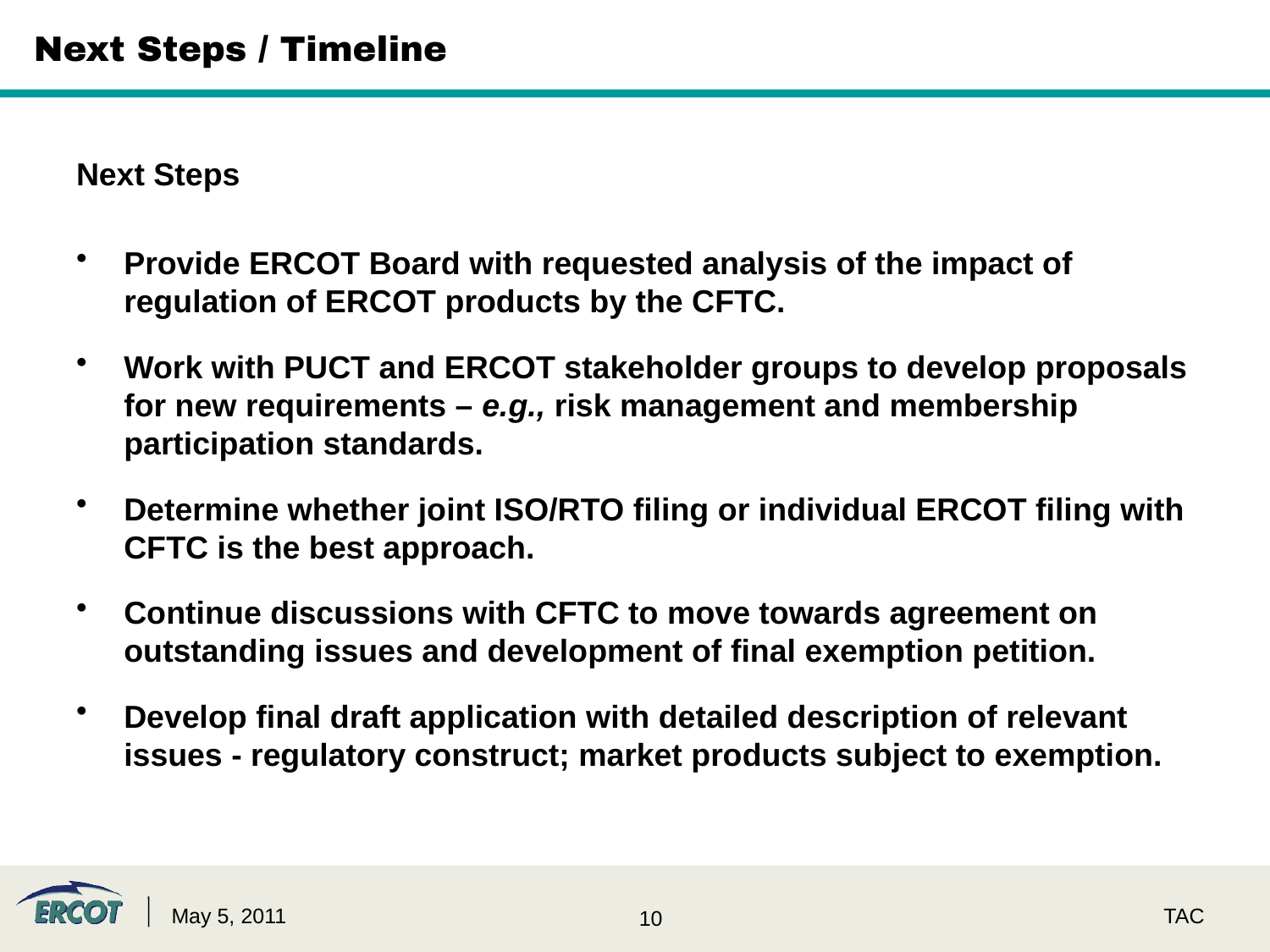

# Next Steps / Timeline
Next Steps

Provide ERCOT Board with requested analysis of the impact of regulation of ERCOT products by the CFTC.
Work with PUCT and ERCOT stakeholder groups to develop proposals for new requirements – e.g., risk management and membership participation standards.
Determine whether joint ISO/RTO filing or individual ERCOT filing with CFTC is the best approach.
Continue discussions with CFTC to move towards agreement on outstanding issues and development of final exemption petition.
Develop final draft application with detailed description of relevant issues - regulatory construct; market products subject to exemption.

May 5, 2011
TAC